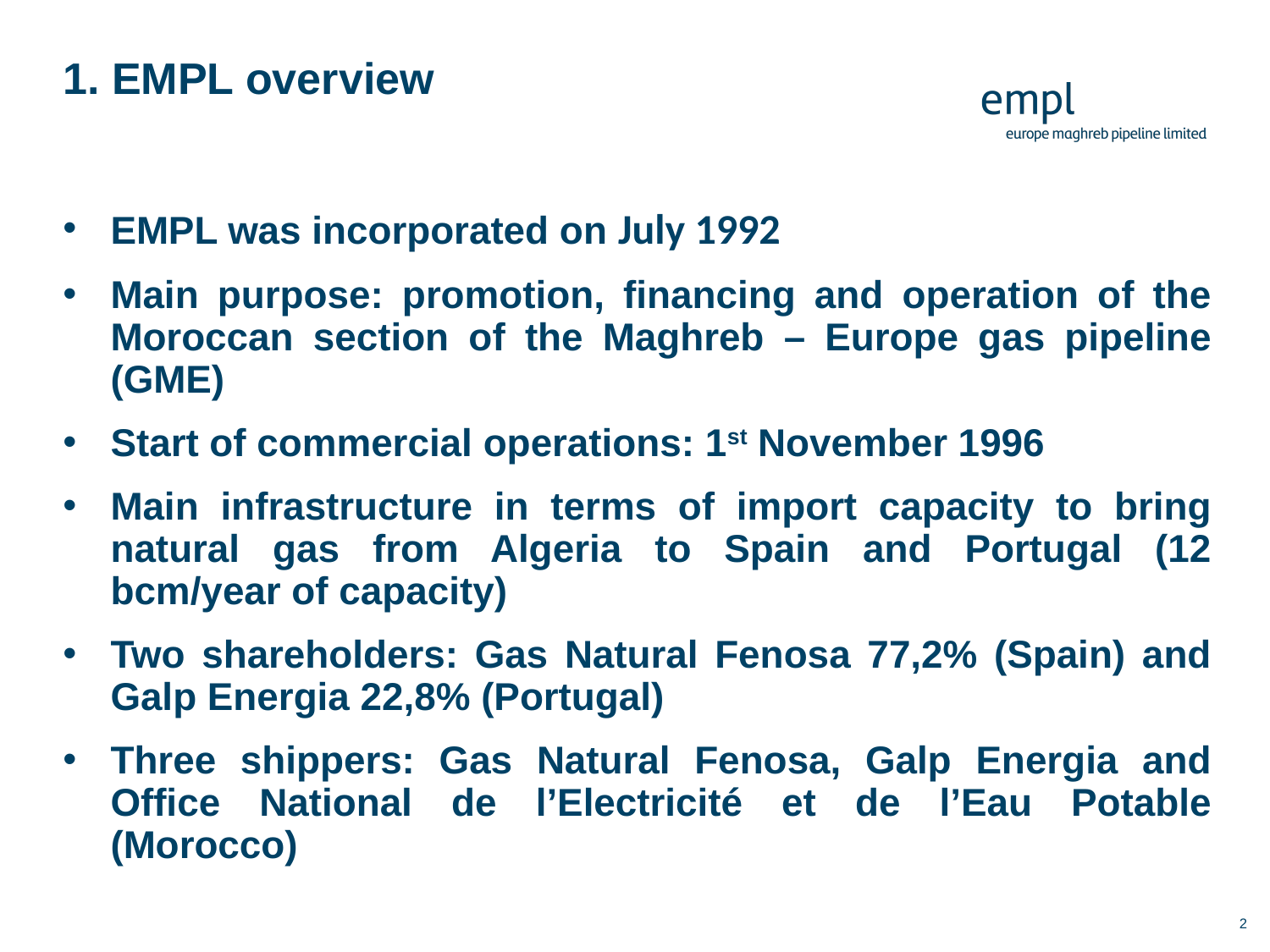

# 1. EMPL overview
EMPL was incorporated on July 1992
Main purpose: promotion, financing and operation of the Moroccan section of the Maghreb – Europe gas pipeline (GME)
Start of commercial operations: 1st November 1996
Main infrastructure in terms of import capacity to bring natural gas from Algeria to Spain and Portugal (12 bcm/year of capacity)
Two shareholders: Gas Natural Fenosa 77,2% (Spain) and Galp Energia 22,8% (Portugal)
Three shippers: Gas Natural Fenosa, Galp Energia and Office National de l’Electricité et de l’Eau Potable (Morocco)
2